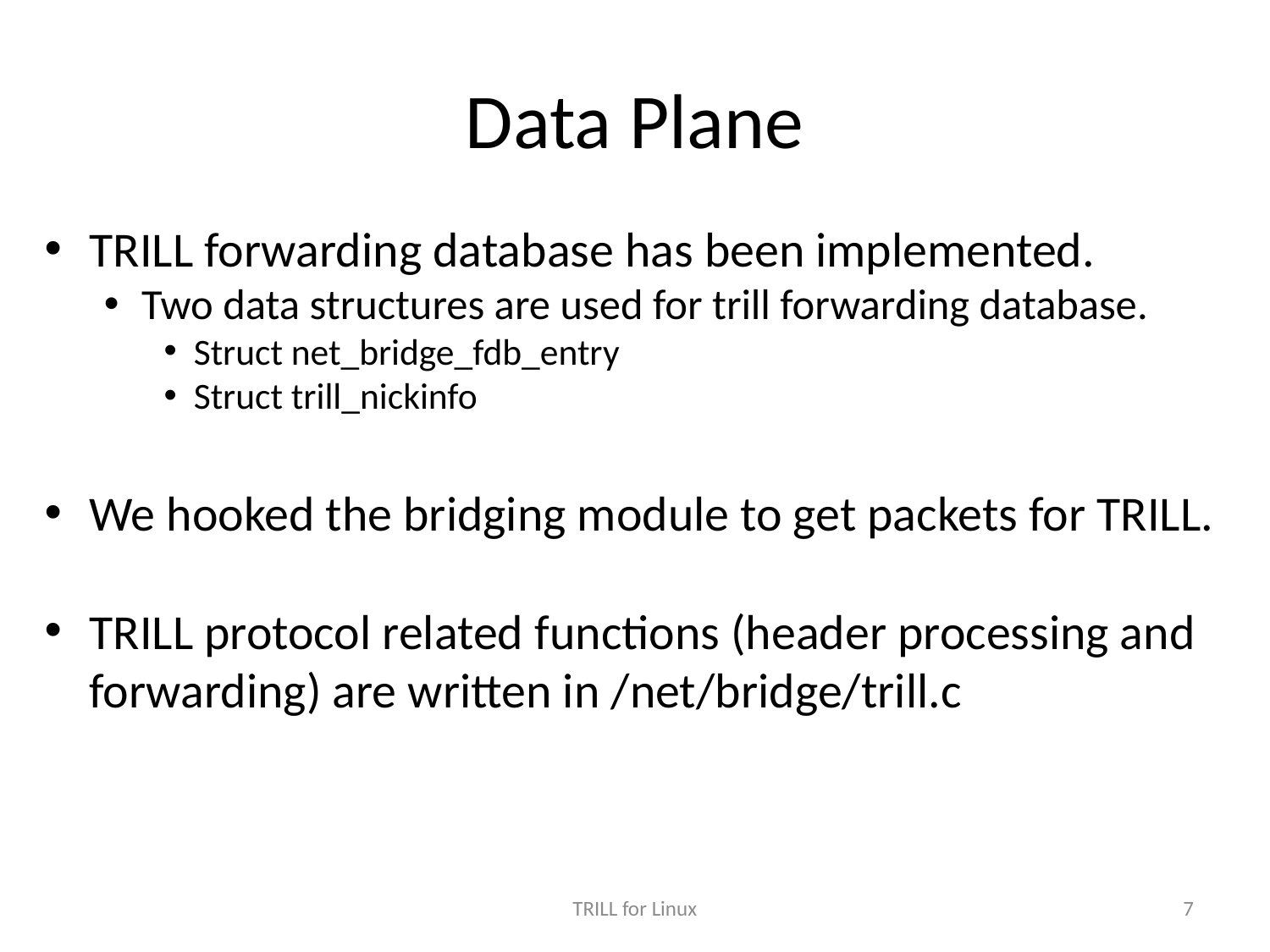

# Data Plane
TRILL forwarding database has been implemented.
Two data structures are used for trill forwarding database.
Struct net_bridge_fdb_entry
Struct trill_nickinfo

We hooked the bridging module to get packets for TRILL.

TRILL protocol related functions (header processing and forwarding) are written in /net/bridge/trill.c

TRILL for Linux
7